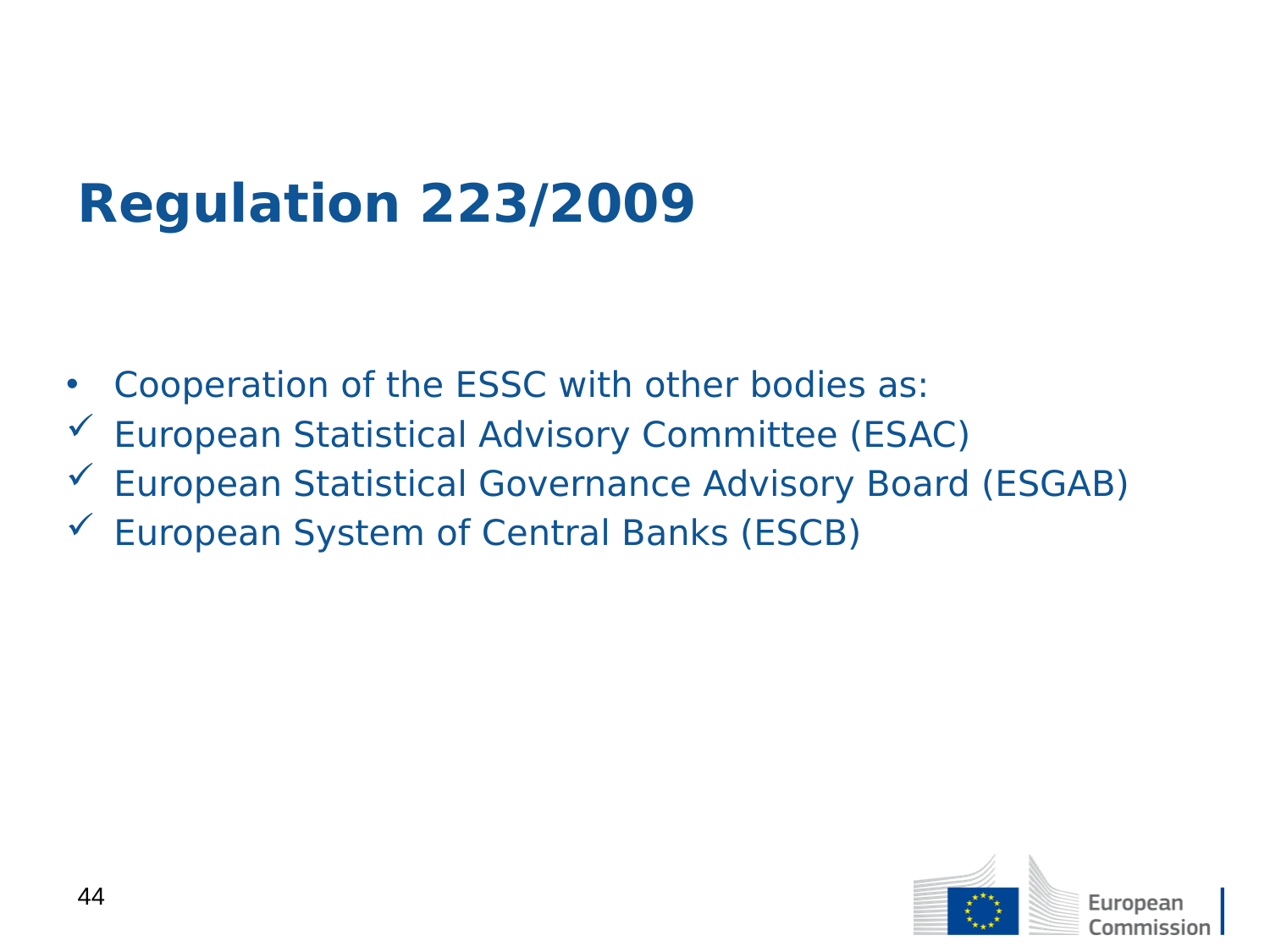

# Regulation 223/2009
Cooperation of the ESSC with other bodies as:
European Statistical Advisory Committee (ESAC)
European Statistical Governance Advisory Board (ESGAB)
European System of Central Banks (ESCB)

44